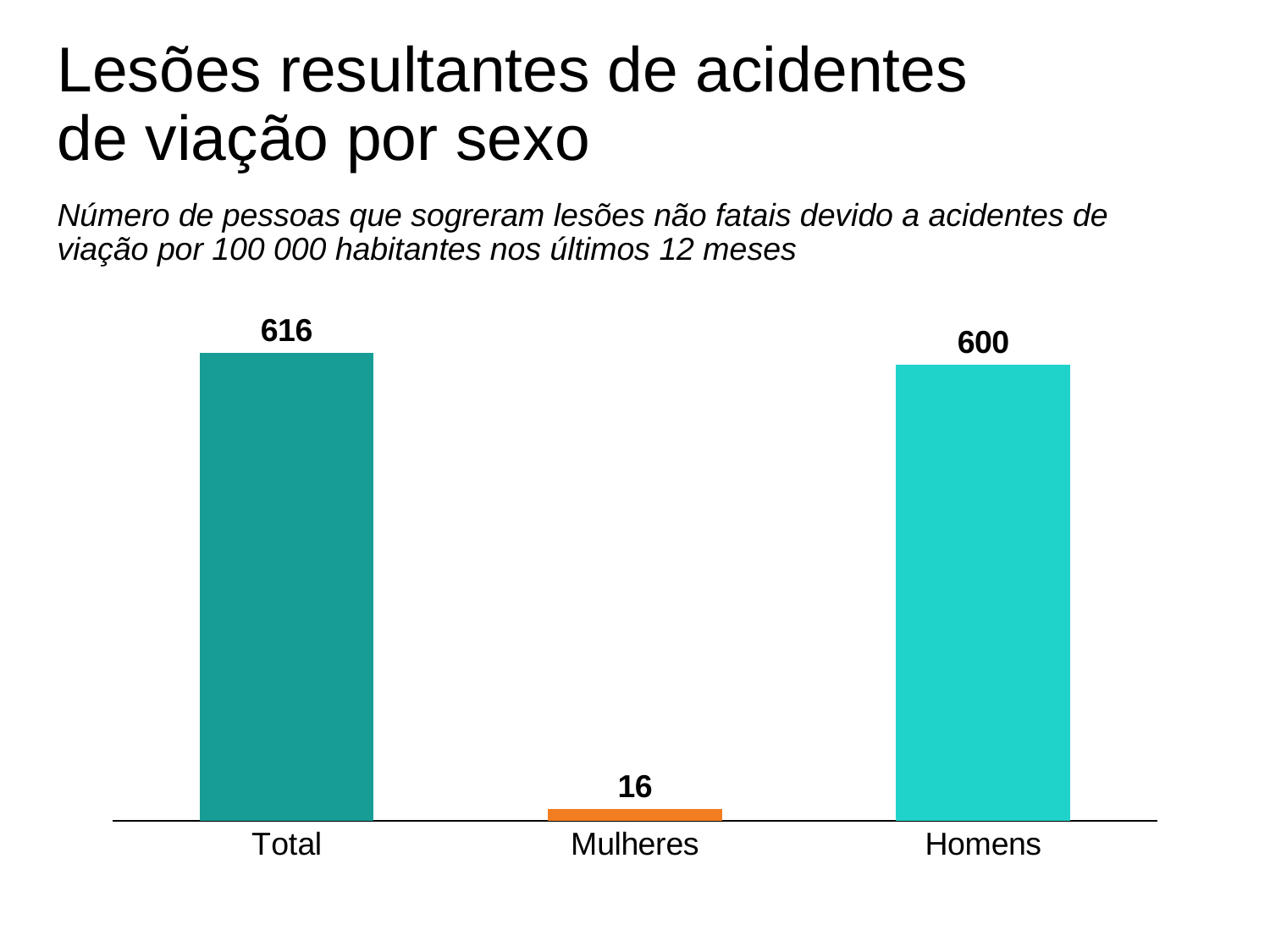

# Lesões resultantes de acidentes de viação por sexo
Número de pessoas que sogreram lesões não fatais devido a acidentes de viação por 100 000 habitantes nos últimos 12 meses

### Chart

| Category | Column3 |
|---|---|
| Total | 616.0 |
| Mulheres | 16.0 |
| Homens | 600.0 |